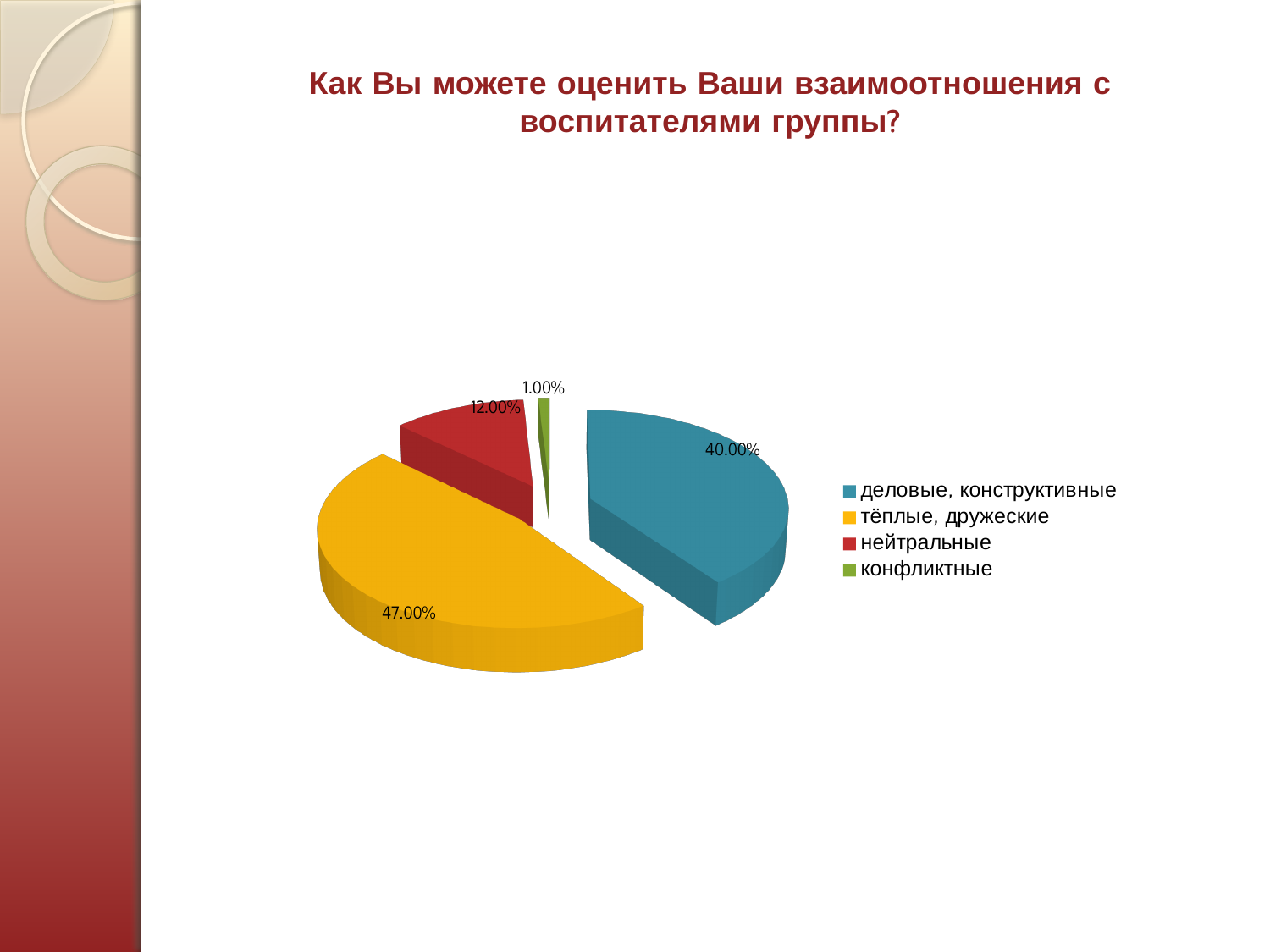

Как Вы можете оценить Ваши взаимоотношения с воспитателями группы?

[unsupported chart]